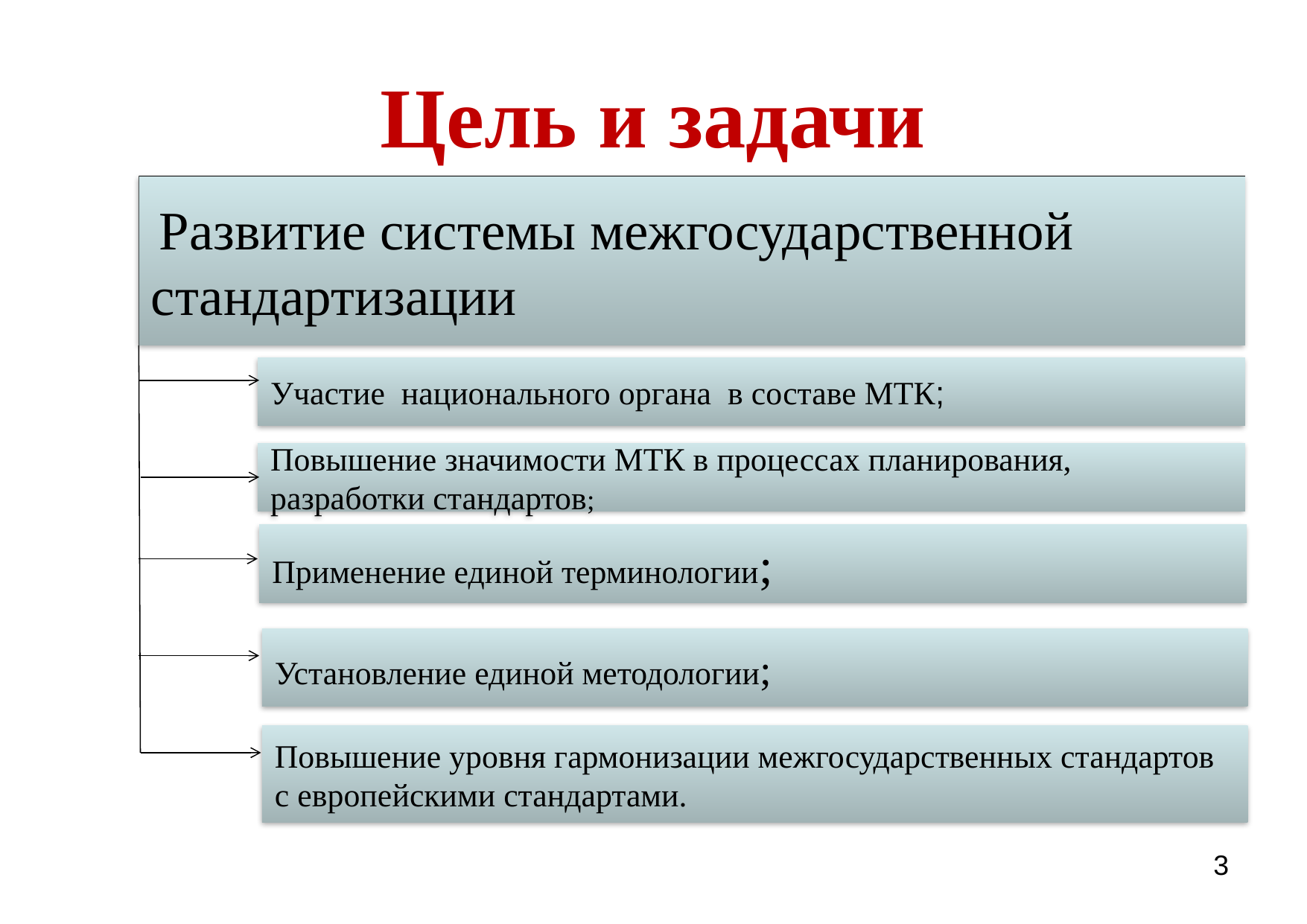

# Цель и задачи
 Развитие системы межгосударственной стандартизации
Участие  национального органа  в составе МТК;
Повышение значимости МТК в процессах планирования, разработки стандартов;
Применение единой терминологии;
Установление единой методологии;
Повышение уровня гармонизации межгосударственных стандартов с европейскими стандартами.
3